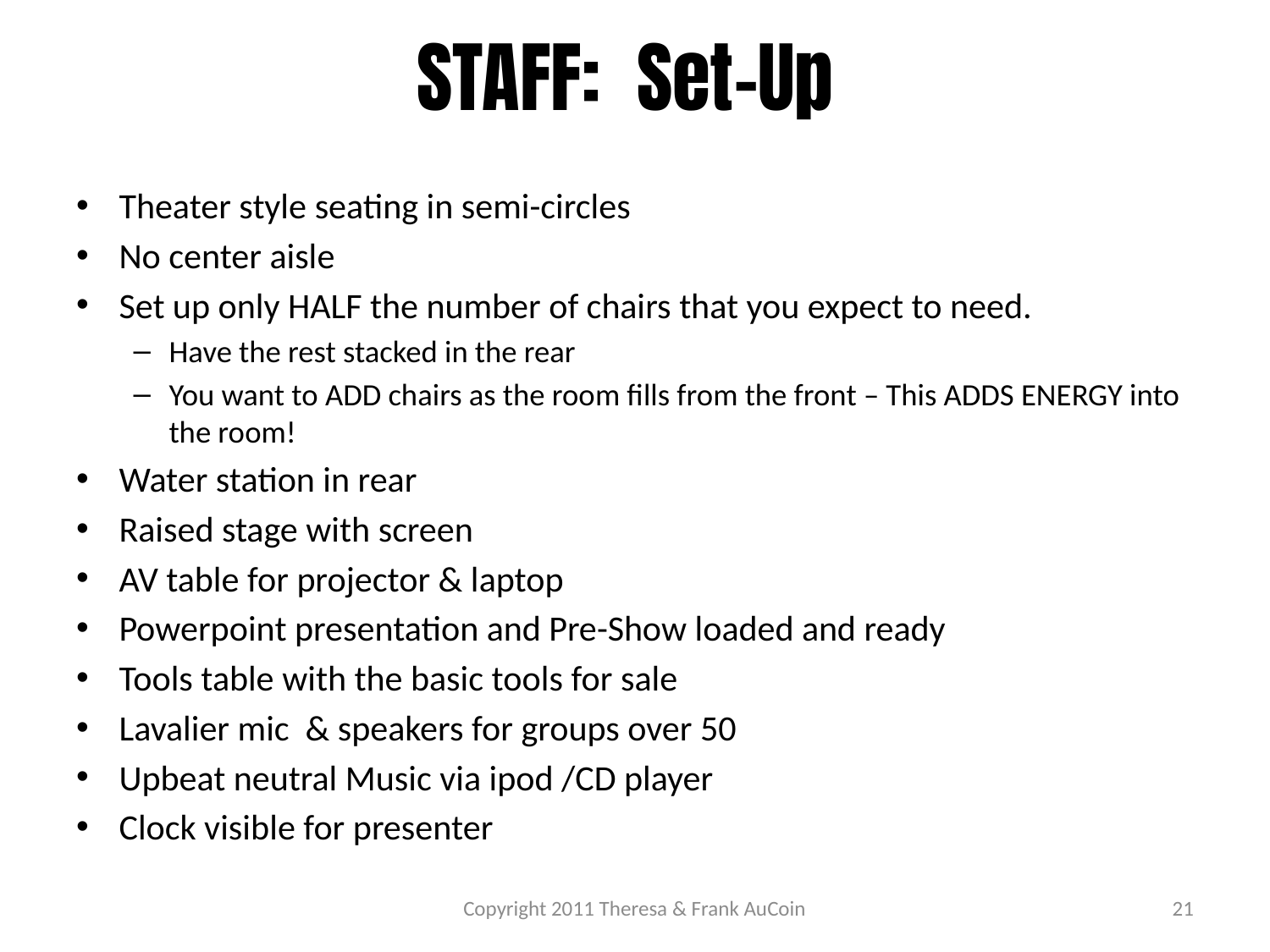

# STAFF:  Set-Up
Theater style seating in semi-circles
No center aisle
Set up only HALF the number of chairs that you expect to need.
Have the rest stacked in the rear
You want to ADD chairs as the room fills from the front – This ADDS ENERGY into the room!
Water station in rear
Raised stage with screen
AV table for projector & laptop
Powerpoint presentation and Pre-Show loaded and ready
Tools table with the basic tools for sale
Lavalier mic  & speakers for groups over 50
Upbeat neutral Music via ipod /CD player
Clock visible for presenter
Copyright 2011 Theresa & Frank AuCoin
21